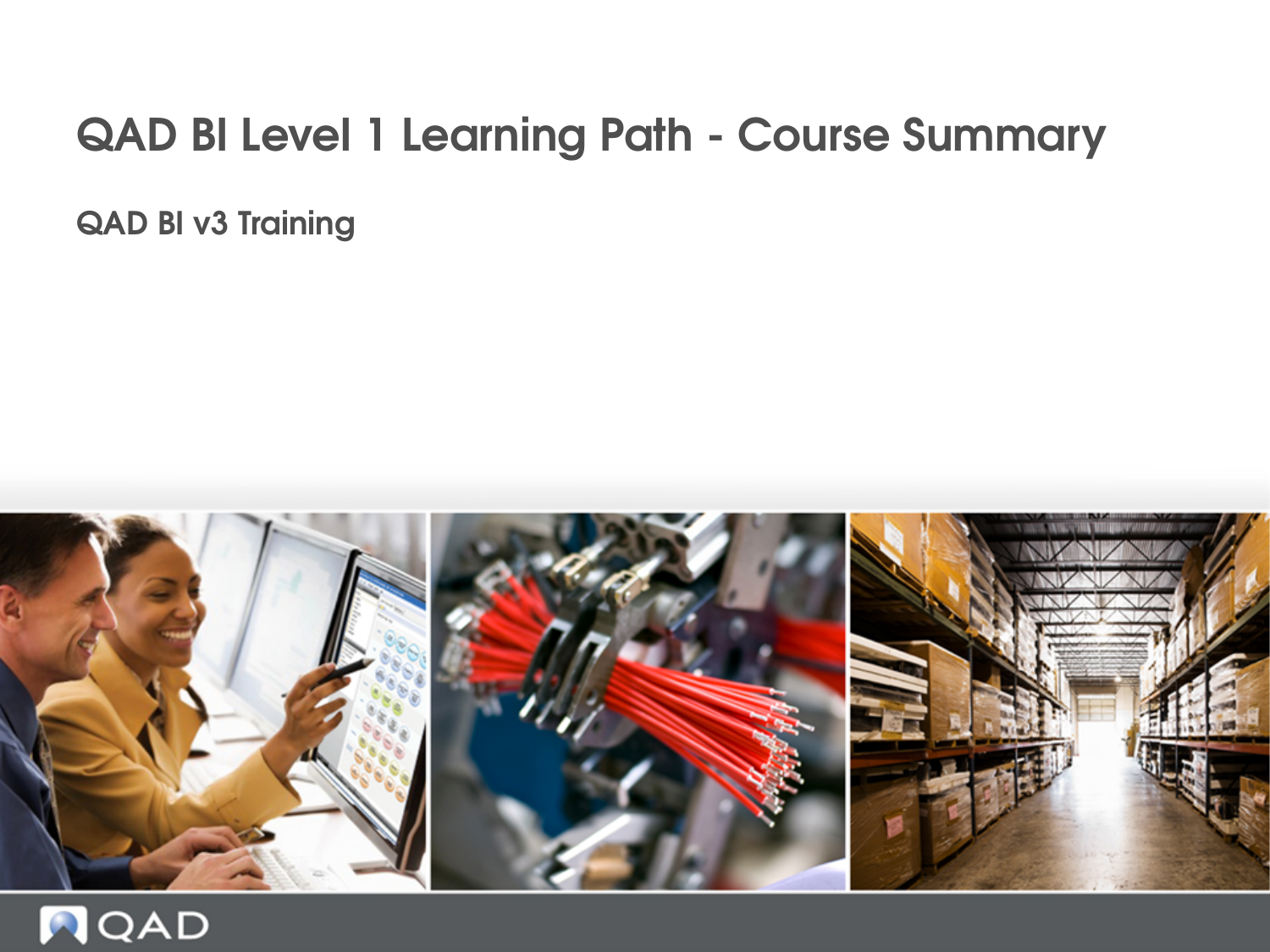

# QAD BI Level 1 Learning Path - Course Summary
QAD BI v3 Training